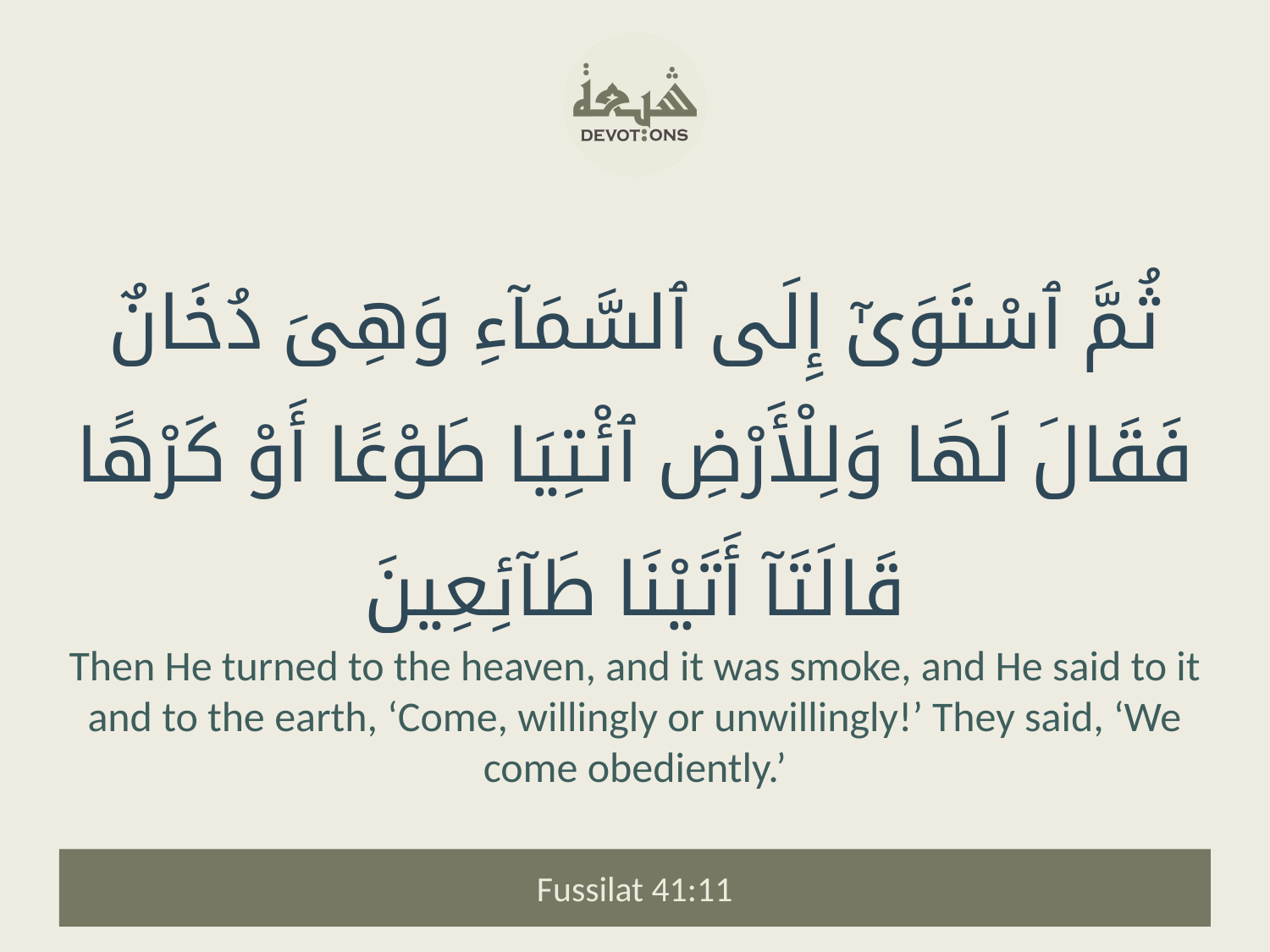

ثُمَّ ٱسْتَوَىٰٓ إِلَى ٱلسَّمَآءِ وَهِىَ دُخَانٌ فَقَالَ لَهَا وَلِلْأَرْضِ ٱئْتِيَا طَوْعًا أَوْ كَرْهًا قَالَتَآ أَتَيْنَا طَآئِعِينَ
Then He turned to the heaven, and it was smoke, and He said to it and to the earth, ‘Come, willingly or unwillingly!’ They said, ‘We come obediently.’
Fussilat 41:11